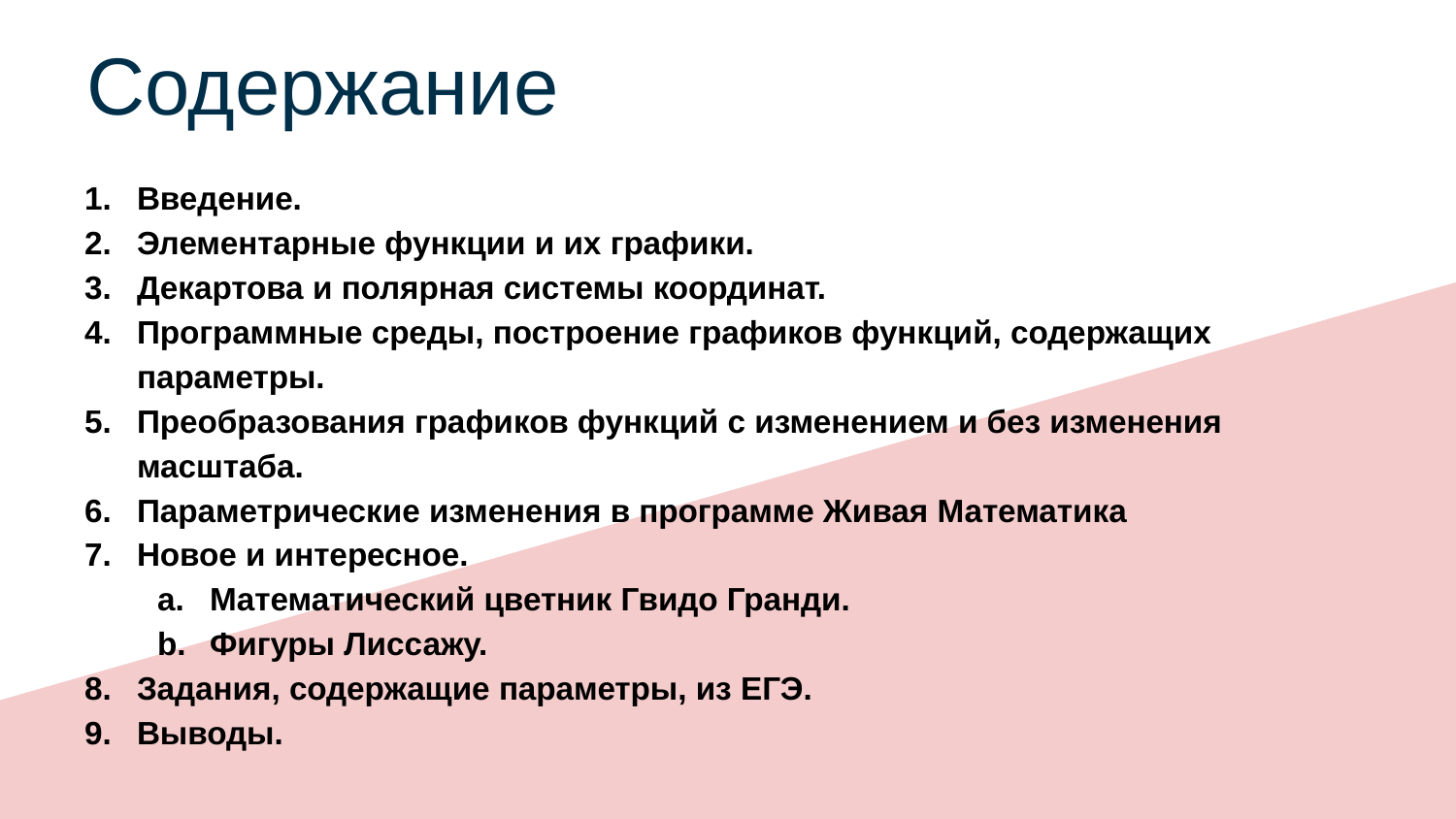

# Содержание

Введение.
Элементарные функции и их графики.
Декартова и полярная системы координат.
Программные среды, построение графиков функций, содержащих параметры.
Преобразования графиков функций с изменением и без изменения масштаба.
Параметрические изменения в программе Живая Математика
Новое и интересное.
Математический цветник Гвидо Гранди.
Фигуры Лиссажу.
Задания, содержащие параметры, из ЕГЭ.
Выводы.